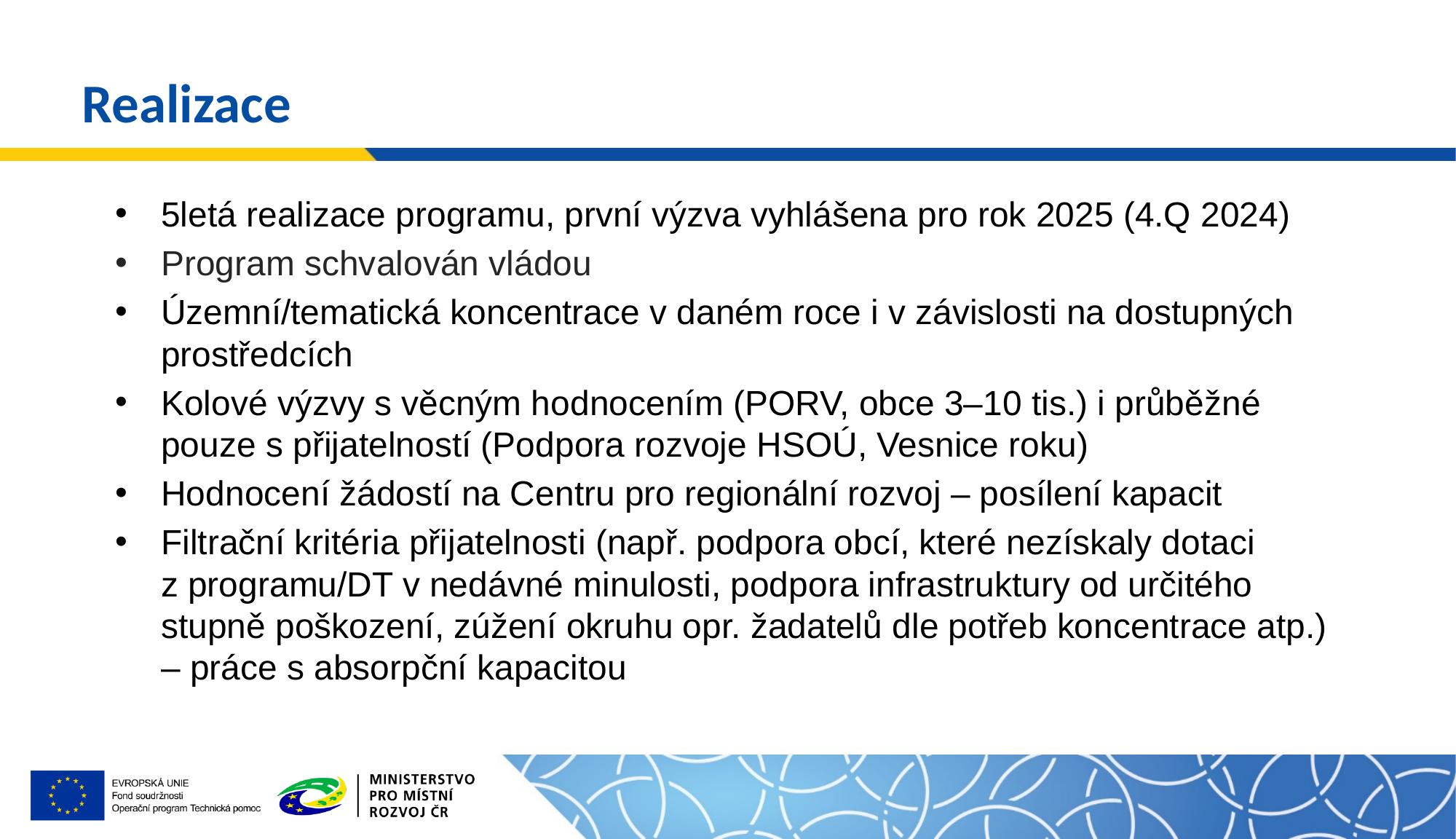

# Realizace

5letá realizace programu, první výzva vyhlášena pro rok 2025 (4.Q 2024)
Program schvalován vládou
Územní/tematická koncentrace v daném roce i v závislosti na dostupných prostředcích
Kolové výzvy s věcným hodnocením (PORV, obce 3‒10 tis.) i průběžné pouze s přijatelností (Podpora rozvoje HSOÚ, Vesnice roku)
Hodnocení žádostí na Centru pro regionální rozvoj ‒ posílení kapacit
Filtrační kritéria přijatelnosti (např. podpora obcí, které nezískaly dotaci z programu/DT v nedávné minulosti, podpora infrastruktury od určitého stupně poškození, zúžení okruhu opr. žadatelů dle potřeb koncentrace atp.) ‒ práce s absorpční kapacitou